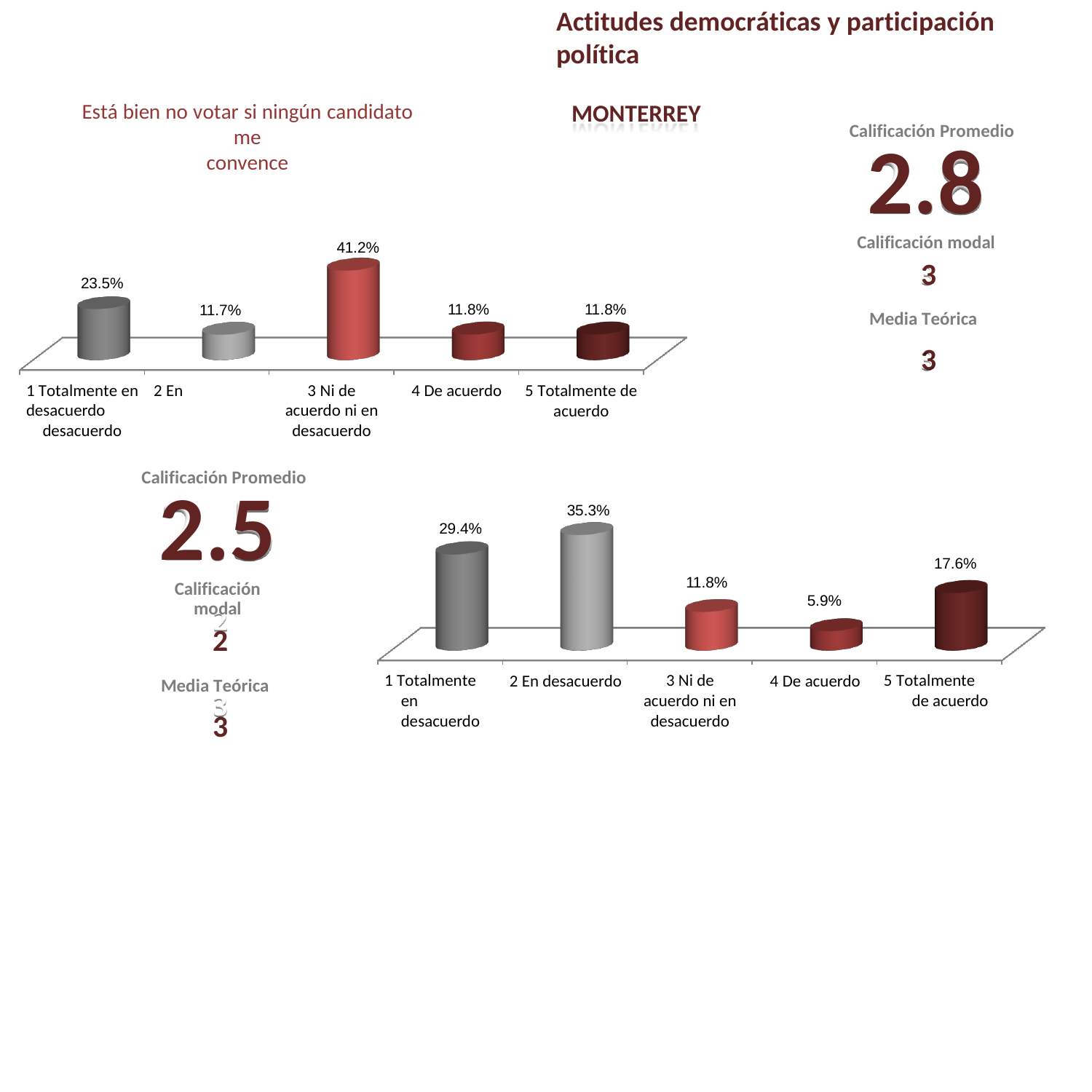

Actitudes democráticas y participación política
MONTERREY
Está bien no votar si ningún candidato me
convence

Calificación Promedio
2.8
Calificación modal
3

Media Teórica

3

41.2%

23.5%
11.8%
11.8%
11.7%

3 Ni de acuerdo ni en desacuerdo
1 Totalmente en    2 En desacuerdo
desacuerdo
4 De acuerdo
5 Totalmente de
acuerdo

Calificación Promedio
2.5
Calificación modal
2

Media Teórica

3

35.3%
29.4%
17.6%
11.8%
5.9%

1 Totalmente en desacuerdo
3 Ni de acuerdo ni en desacuerdo
5 Totalmente de acuerdo
2 En desacuerdo
4 De acuerdo